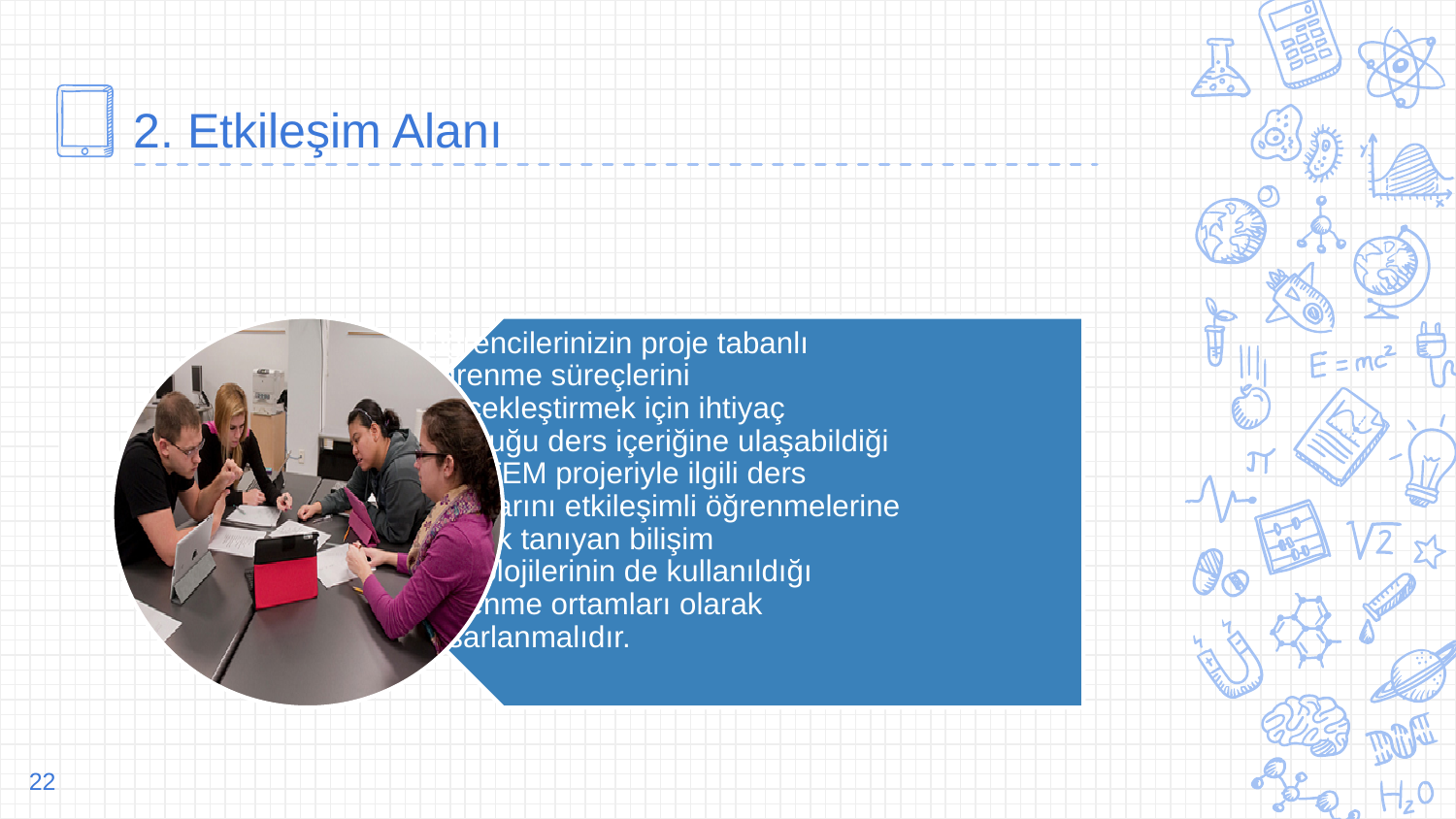

# 2. Etkileşim Alanı

Öğrencilerinizin proje tabanlı öğrenme süreçlerini gerçekleştirmek için ihtiyaç duyduğu ders içeriğine ulaşabildiği ve STEM projeriyle ilgili ders konularını etkileşimli öğrenmelerine olanak tanıyan bilişim teknolojilerinin de kullanıldığı öğrenme ortamları olarak tasarlanmalıdır.

22